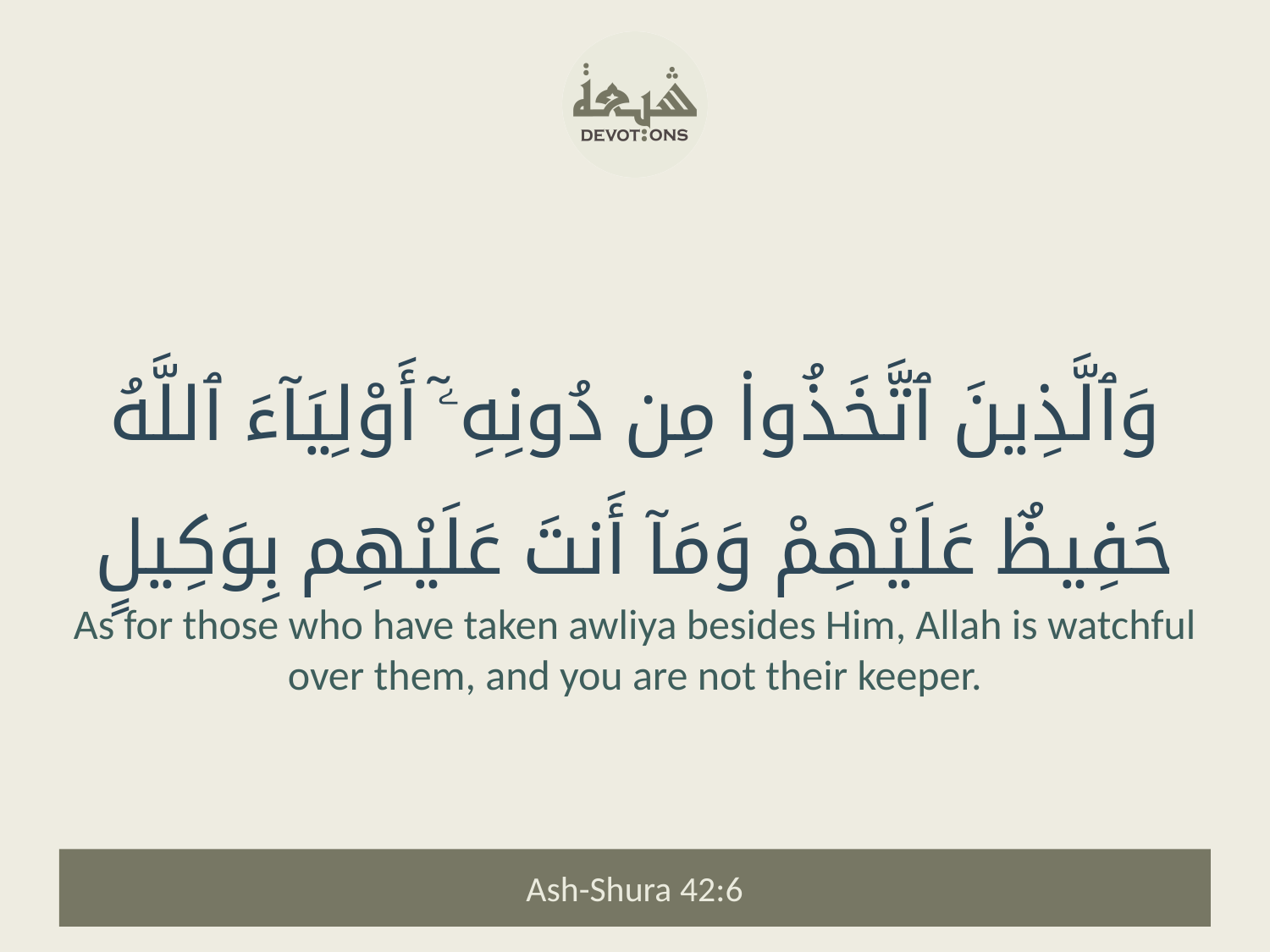

وَٱلَّذِينَ ٱتَّخَذُوا۟ مِن دُونِهِۦٓ أَوْلِيَآءَ ٱللَّهُ حَفِيظٌ عَلَيْهِمْ وَمَآ أَنتَ عَلَيْهِم بِوَكِيلٍ
As for those who have taken awliya besides Him, Allah is watchful over them, and you are not their keeper.
Ash-Shura 42:6